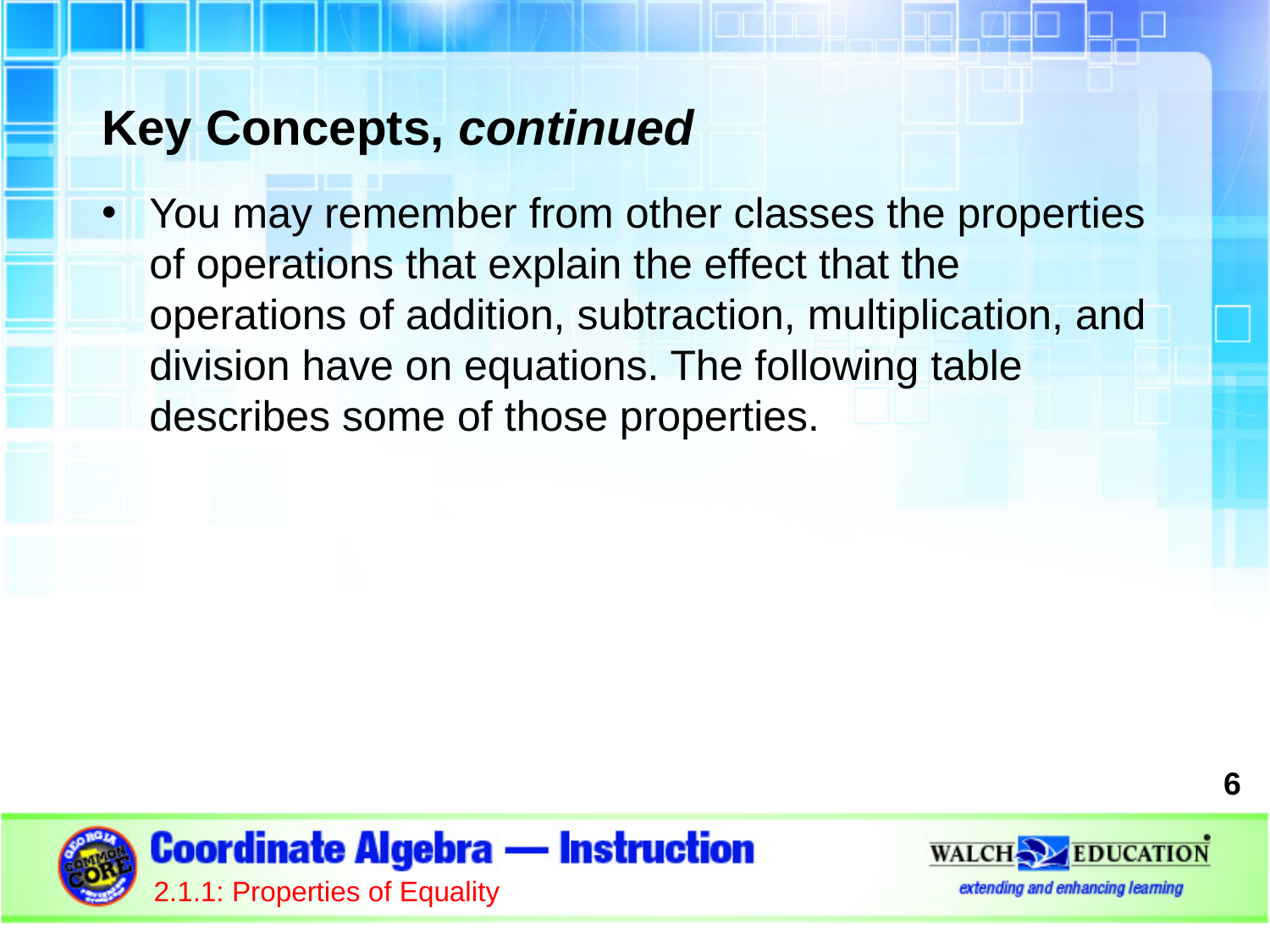

Key Concepts, continued
You may remember from other classes the properties of operations that explain the effect that the operations of addition, subtraction, multiplication, and division have on equations. The following table describes some of those properties.

6
2.1.1: Properties of Equality